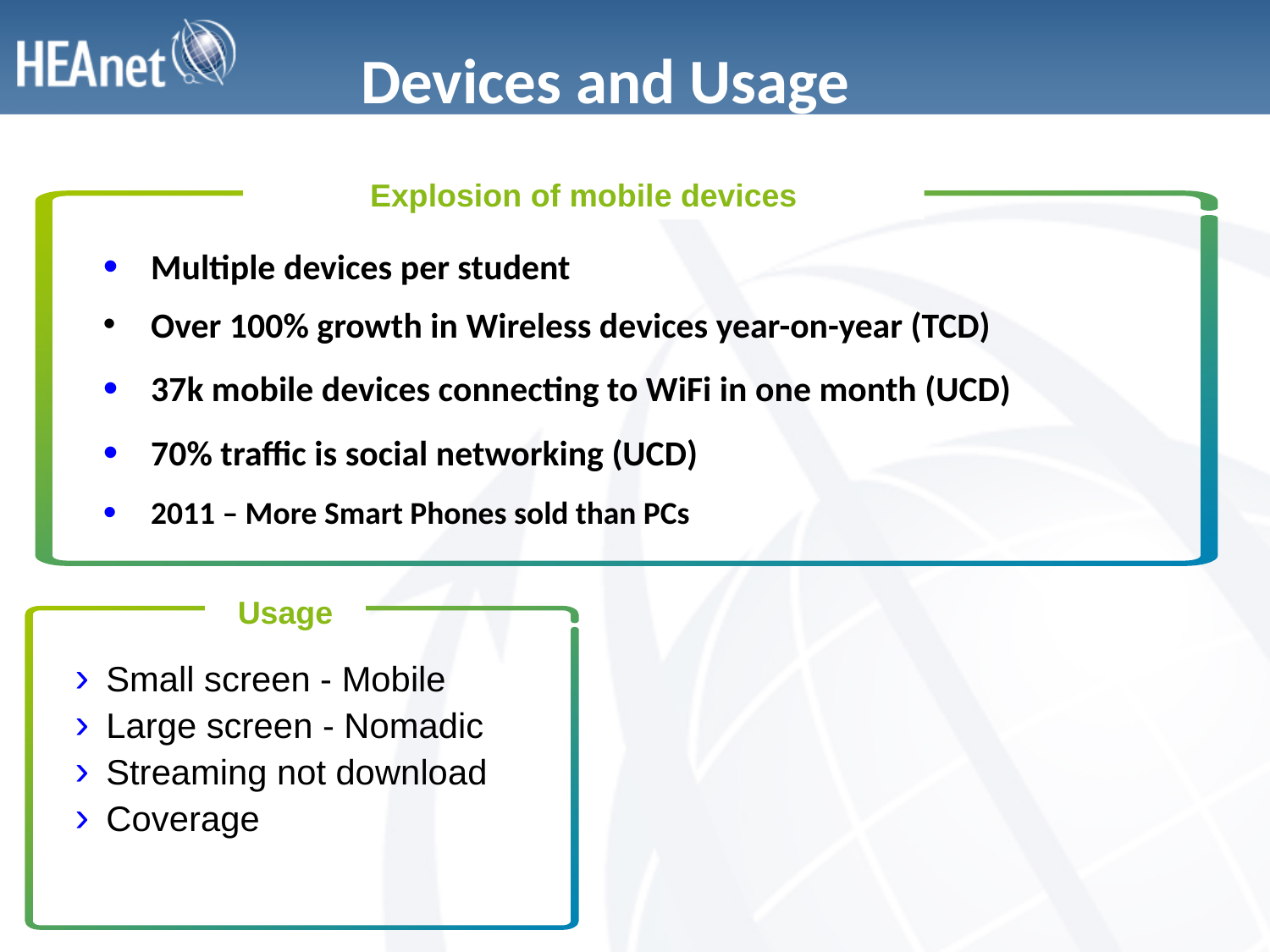

# Devices and Usage
Explosion of mobile devices

Multiple devices per student
Over 100% growth in Wireless devices year-on-year (TCD)
37k mobile devices connecting to WiFi in one month (UCD)
70% traffic is social networking (UCD)
2011 – More Smart Phones sold than PCs

Usage

Small screen - Mobile
Large screen - Nomadic
Streaming not download
Coverage